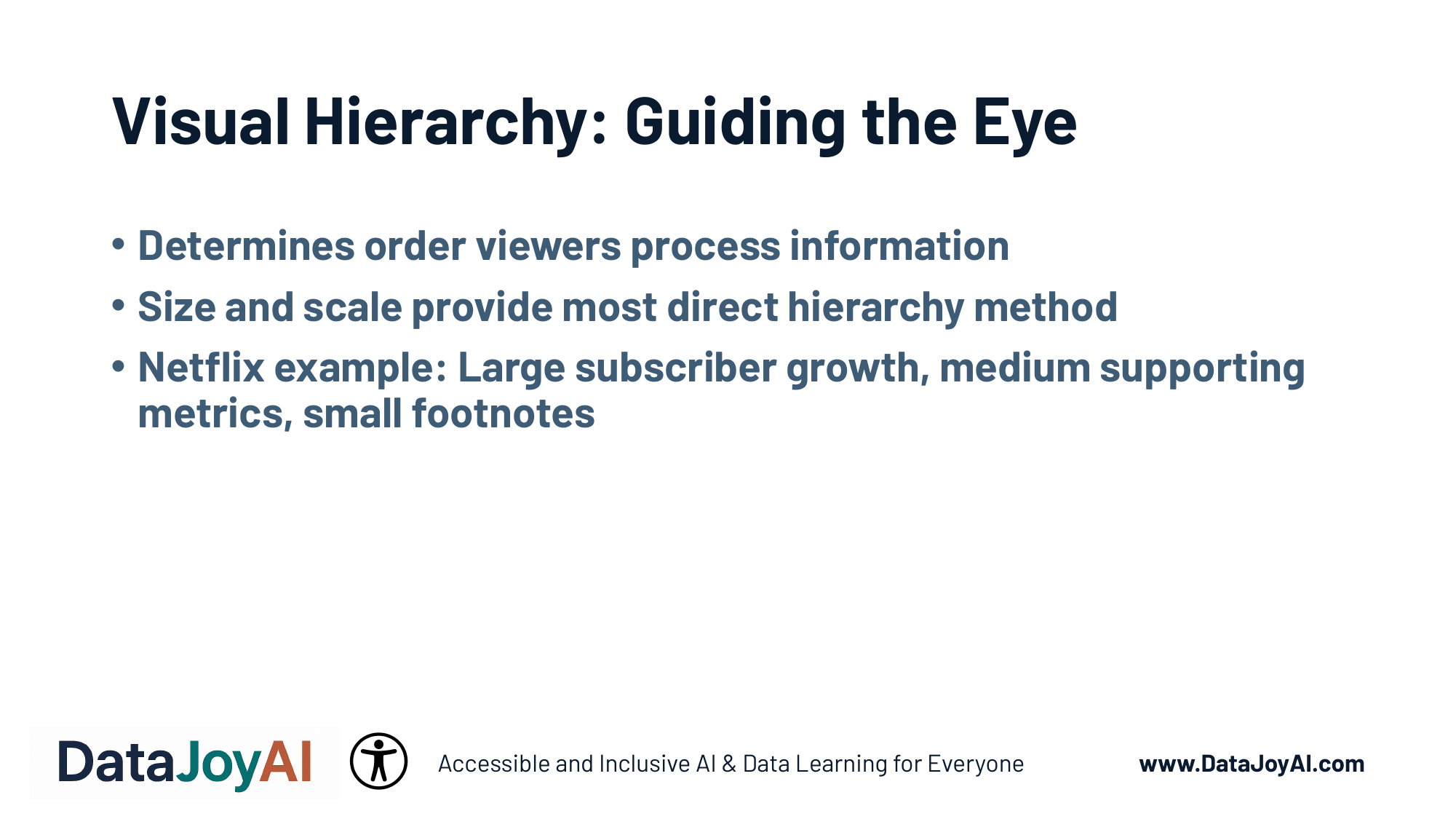

# Visual Hierarchy: Guiding the Eye
Determines order viewers process information
Size and scale provide most direct hierarchy method
Netflix example: Large subscriber growth, medium supporting metrics, small footnotes